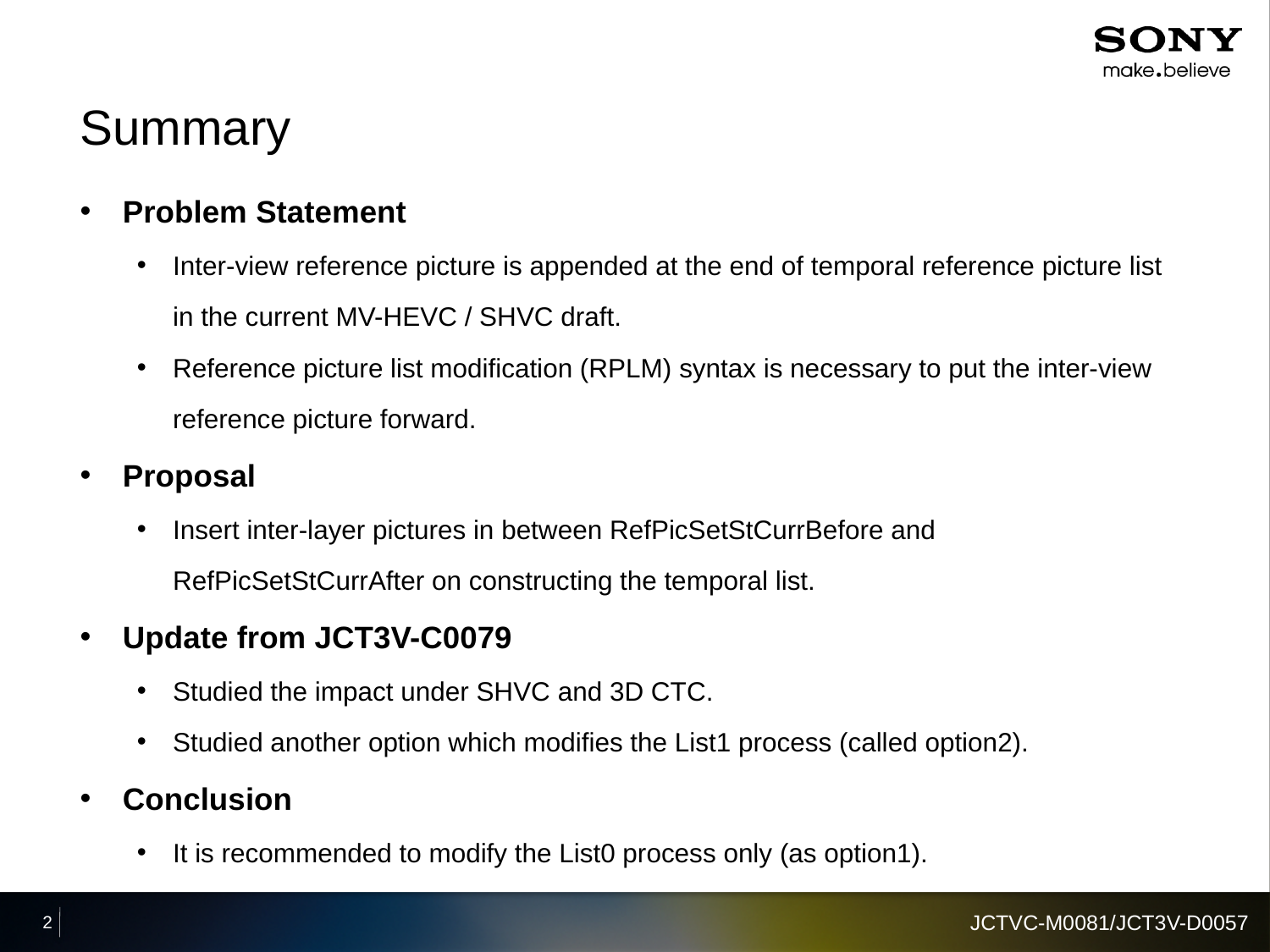

# Summary
Problem Statement
Inter-view reference picture is appended at the end of temporal reference picture list in the current MV-HEVC / SHVC draft.
Reference picture list modification (RPLM) syntax is necessary to put the inter-view reference picture forward.
Proposal
Insert inter-layer pictures in between RefPicSetStCurrBefore and RefPicSetStCurrAfter on constructing the temporal list.
Update from JCT3V-C0079
Studied the impact under SHVC and 3D CTC.
Studied another option which modifies the List1 process (called option2).
Conclusion
It is recommended to modify the List0 process only (as option1).
JCTVC-M0081/JCT3V-D0057
2